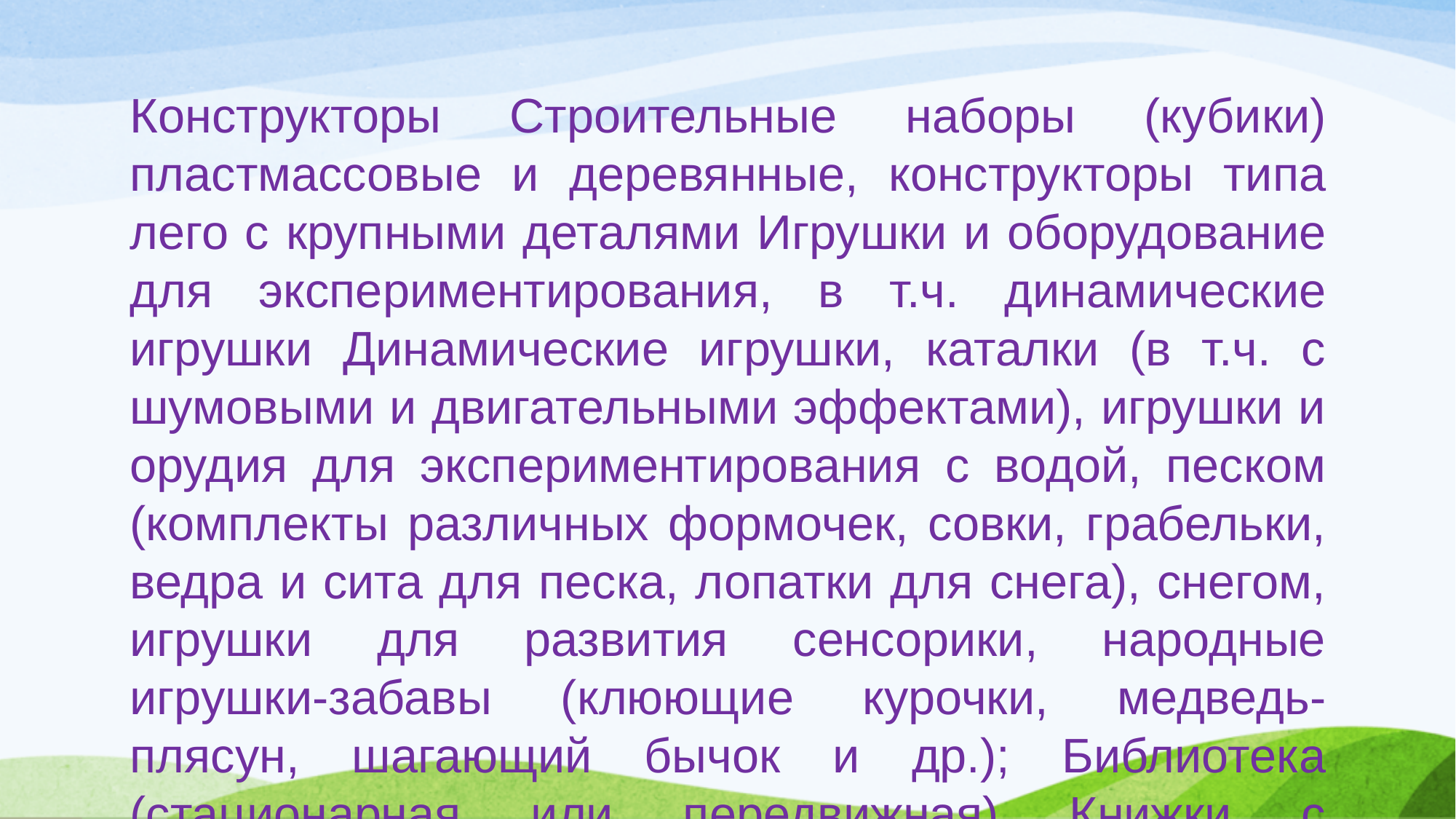

Конструкторы Строительные наборы (кубики) пластмассовые и деревянные, конструкторы типа лего с крупными деталями Игрушки и оборудование для экспериментирования, в т.ч. динамические игрушки Динамические игрушки, каталки (в т.ч. с шумовыми и двигательными эффектами), игрушки и орудия для экспериментирования с водой, песком (комплекты различных формочек, совки, грабельки, ведра и сита для песка, лопатки для снега), снегом, игрушки для развития сенсорики, народные игрушки-забавы (клюющие курочки, медведь-плясун, шагающий бычок и др.); Библиотека (стационарная или передвижная) Книжки с плотными нервущимися страницами и крупными хорошими картинками